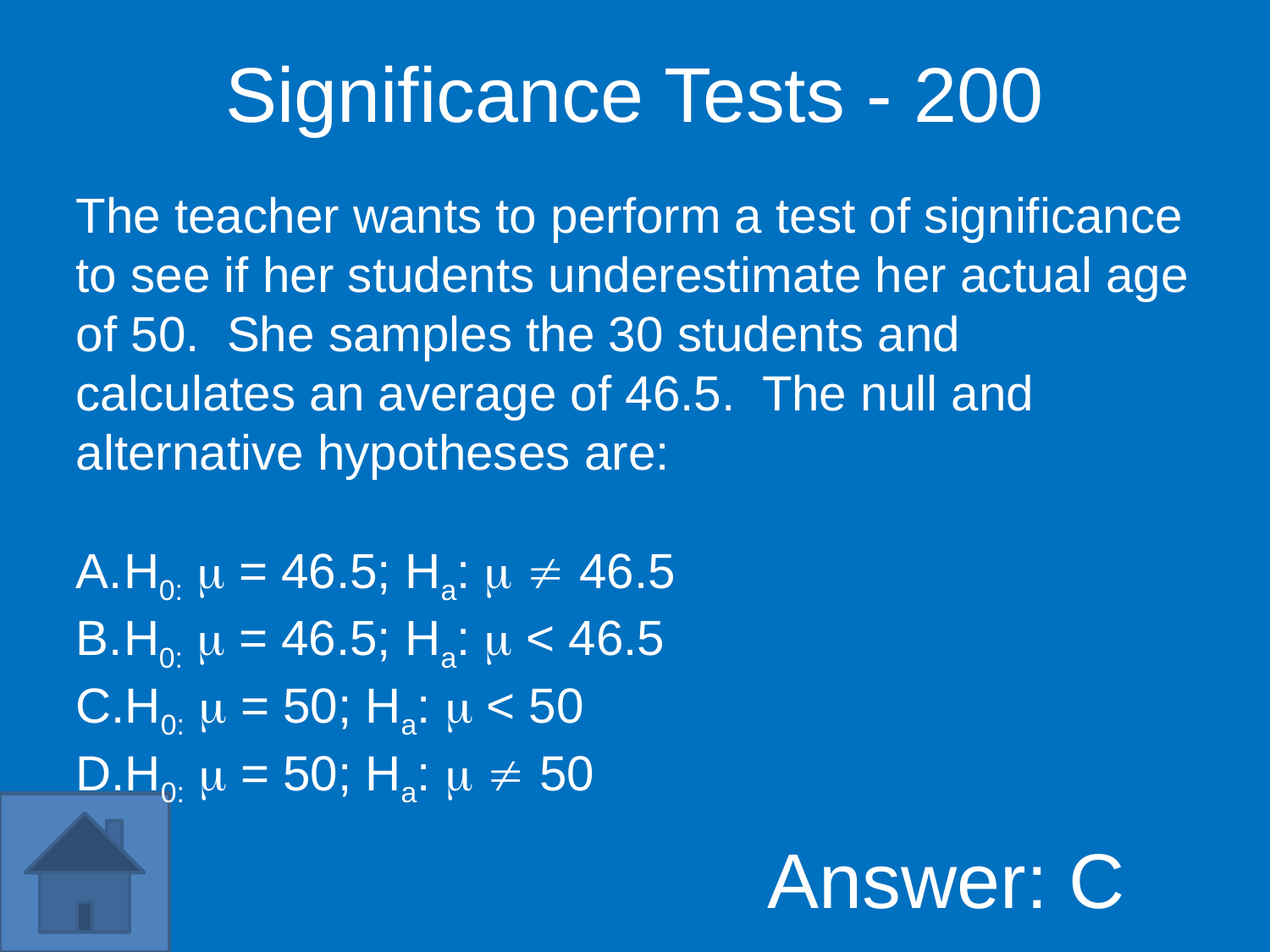

Significance Tests - 200
The teacher wants to perform a test of significance to see if her students underestimate her actual age of 50.  She samples the 30 students and calculates an average of 46.5.  The null and alternative hypotheses are:

H0: μ = 46.5; Ha: μ ≠ 46.5
H0: μ = 46.5; Ha: μ < 46.5
H0: μ = 50; Ha: μ < 50
H0: μ = 50; Ha: μ ≠ 50

Answer: C